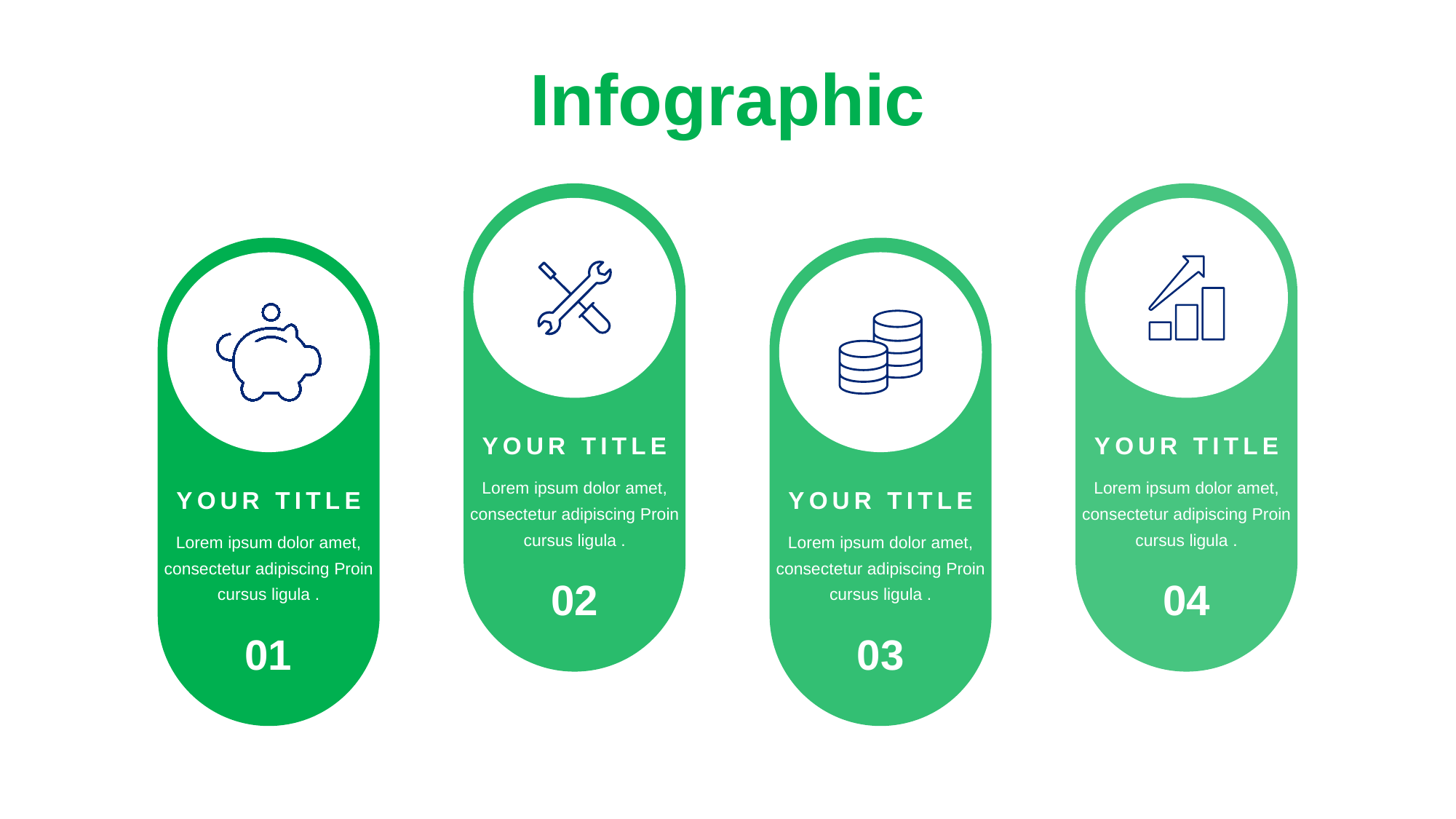

Infographic

YOUR TITLE
YOUR TITLE
Lorem ipsum dolor amet, consectetur adipiscing Proin cursus ligula .
Lorem ipsum dolor amet, consectetur adipiscing Proin cursus ligula .
YOUR TITLE
YOUR TITLE
Lorem ipsum dolor amet, consectetur adipiscing Proin cursus ligula .
Lorem ipsum dolor amet, consectetur adipiscing Proin cursus ligula .
02
04
01
03